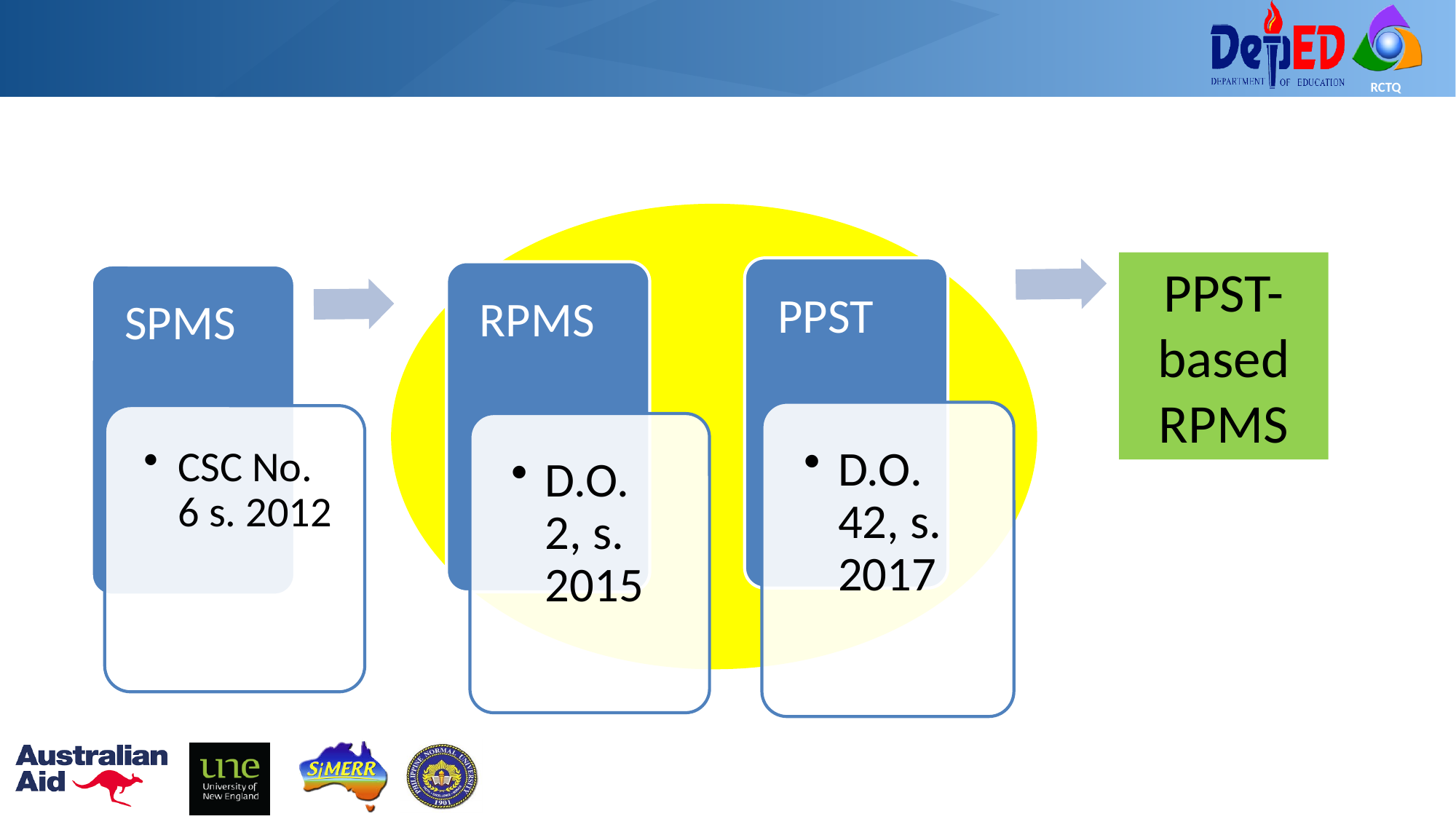

SPMS
CSC No. 6 s. 2012

RPMS
D.O. 2, s. 2015

PPST
D.O. 42, s. 2017

PPST-based RPMS